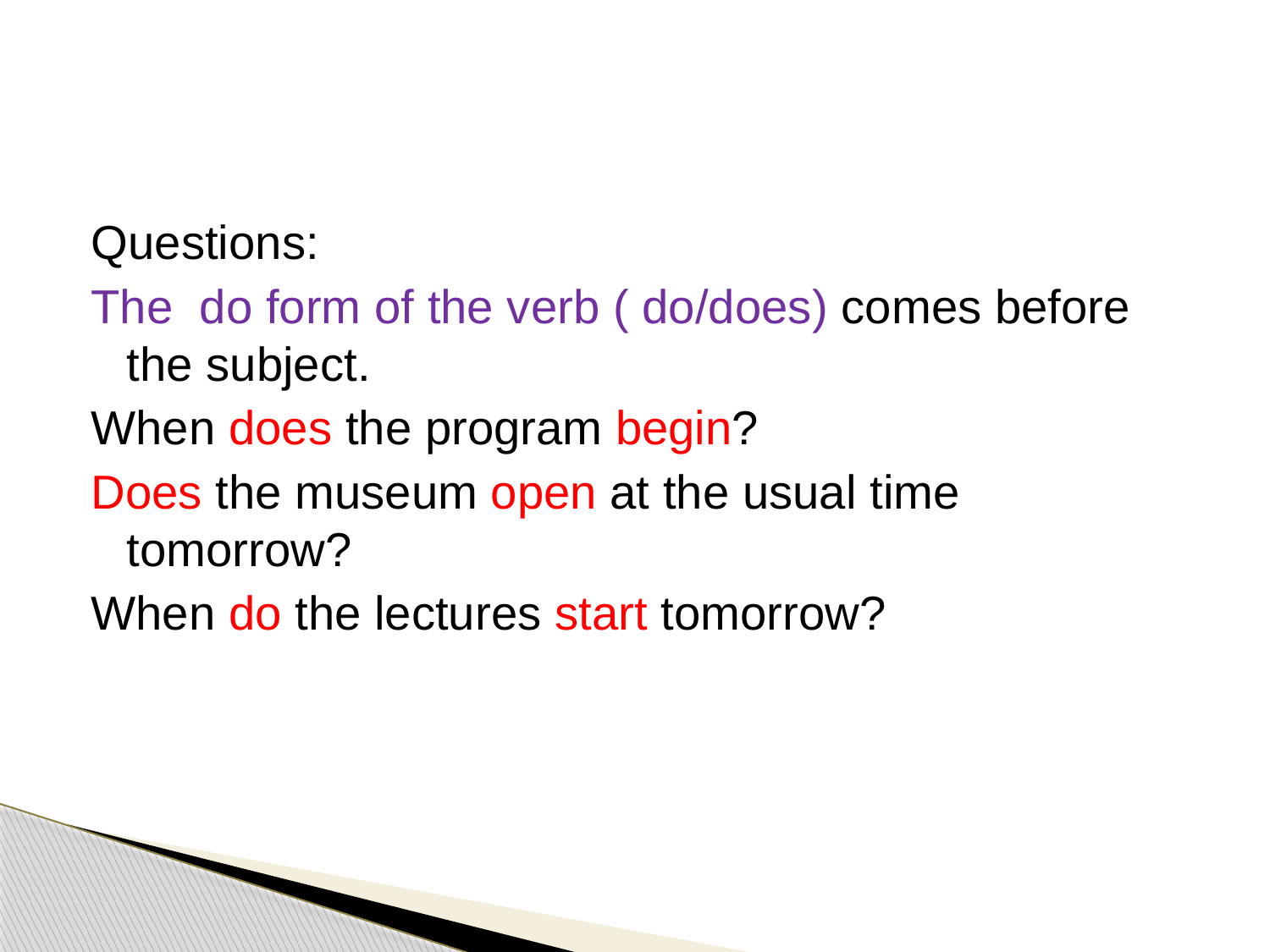

#
Questions:
The  do form of the verb ( do/does) comes before the subject.
When does the program begin?
Does the museum open at the usual time tomorrow?
When do the lectures start tomorrow?